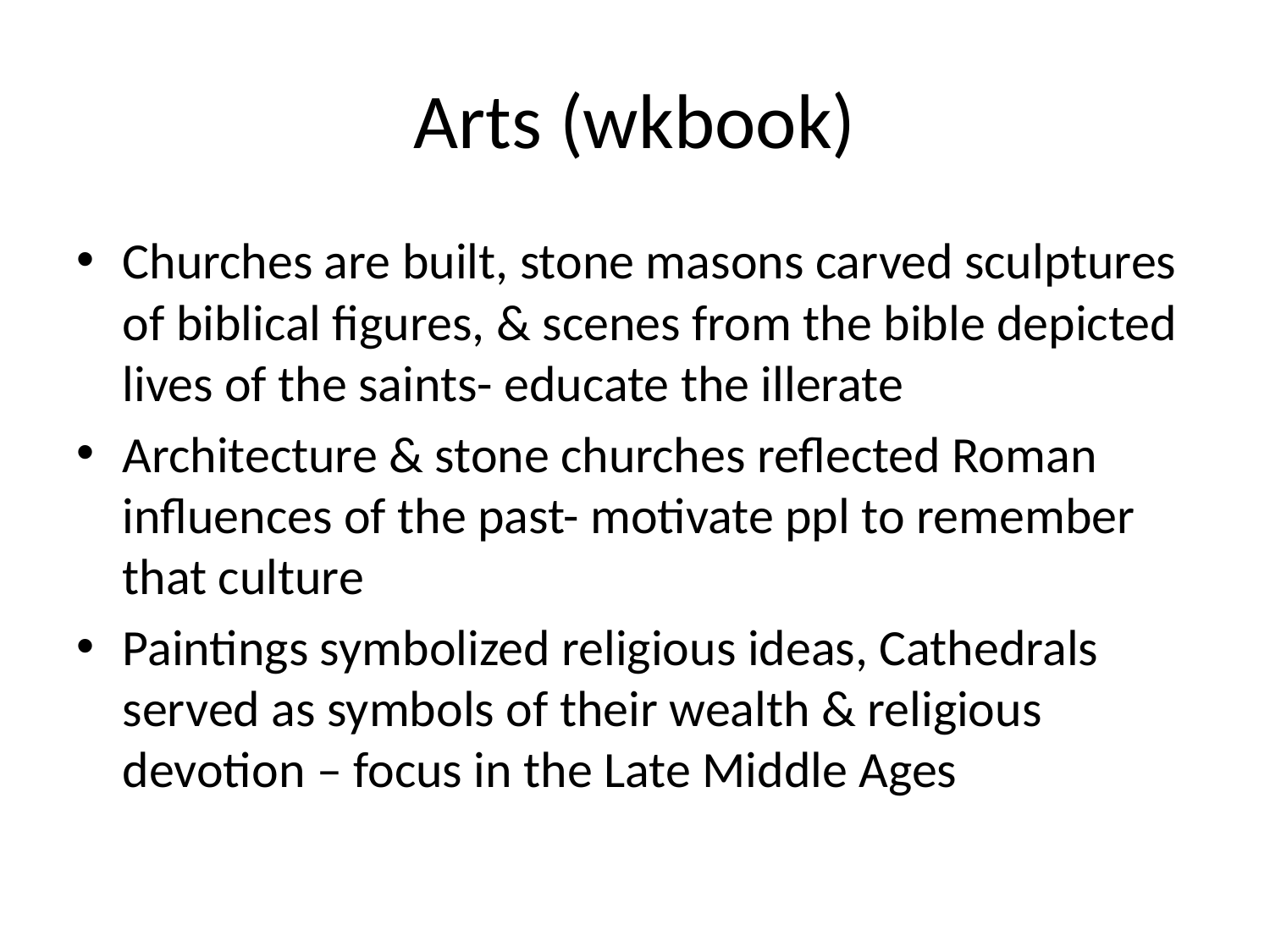

# Arts (wkbook)
Churches are built, stone masons carved sculptures of biblical figures, & scenes from the bible depicted lives of the saints- educate the illerate
Architecture & stone churches reflected Roman influences of the past- motivate ppl to remember that culture
Paintings symbolized religious ideas, Cathedrals served as symbols of their wealth & religious devotion – focus in the Late Middle Ages